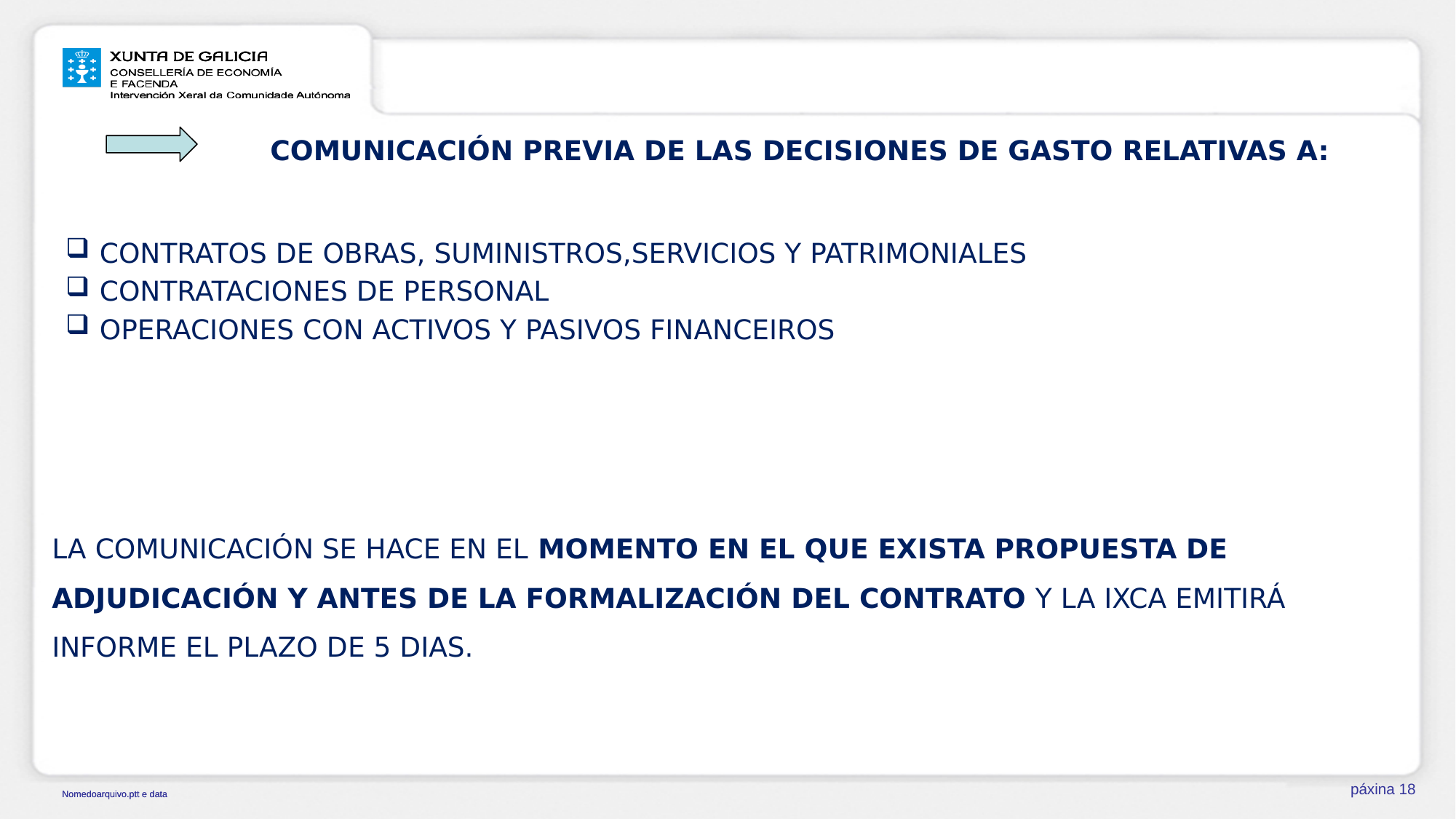

COMUNICACIÓN PREVIA DE LAS DECISIONES DE GASTO RELATIVAS A:

CONTRATOS DE OBRAS, SUMINISTROS,SERVICIOS Y PATRIMONIALES
CONTRATACIONES DE PERSONAL
OPERACIONES CON ACTIVOS Y PASIVOS FINANCEIROS

	LA COMUNICACIÓN SE HACE EN EL MOMENTO EN EL QUE EXISTA PROPUESTA DE ADJUDICACIÓN Y ANTES DE LA FORMALIZACIÓN DEL CONTRATO Y LA IXCA EMITIRÁ INFORME EL PLAZO DE 5 DIAS.

páxina 18